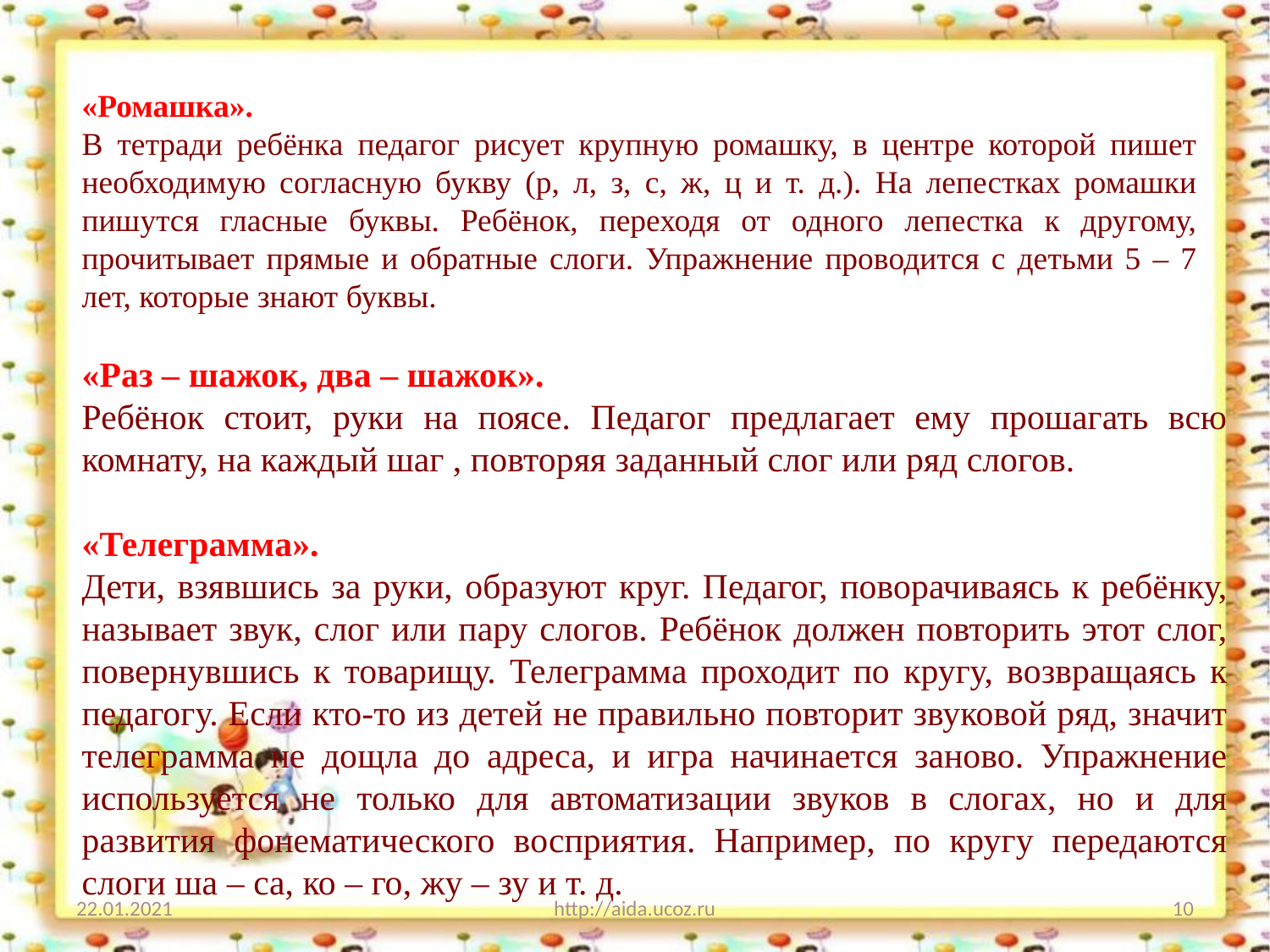

«Ромашка».
В тетради ребёнка педагог рисует крупную ромашку, в центре которой пишет необходимую согласную букву (р, л, з, с, ж, ц и т. д.). На лепестках ромашки пишутся гласные буквы. Ребёнок, переходя от одного лепестка к другому, прочитывает прямые и обратные слоги. Упражнение проводится с детьми 5 – 7 лет, которые знают буквы.
«Раз – шажок, два – шажок».
Ребёнок стоит, руки на поясе. Педагог предлагает ему прошагать всю комнату, на каждый шаг , повторяя заданный слог или ряд слогов.

«Телеграмма».
Дети, взявшись за руки, образуют круг. Педагог, поворачиваясь к ребёнку, называет звук, слог или пару слогов. Ребёнок должен повторить этот слог, повернувшись к товарищу. Телеграмма проходит по кругу, возвращаясь к педагогу. Если кто-то из детей не правильно повторит звуковой ряд, значит телеграмма не дощла до адреса, и игра начинается заново. Упражнение используется не только для автоматизации звуков в слогах, но и для развития фонематического восприятия. Например, по кругу передаются слоги ша – са, ко – го, жу – зу и т. д.

22.01.2021
http://aida.ucoz.ru
10